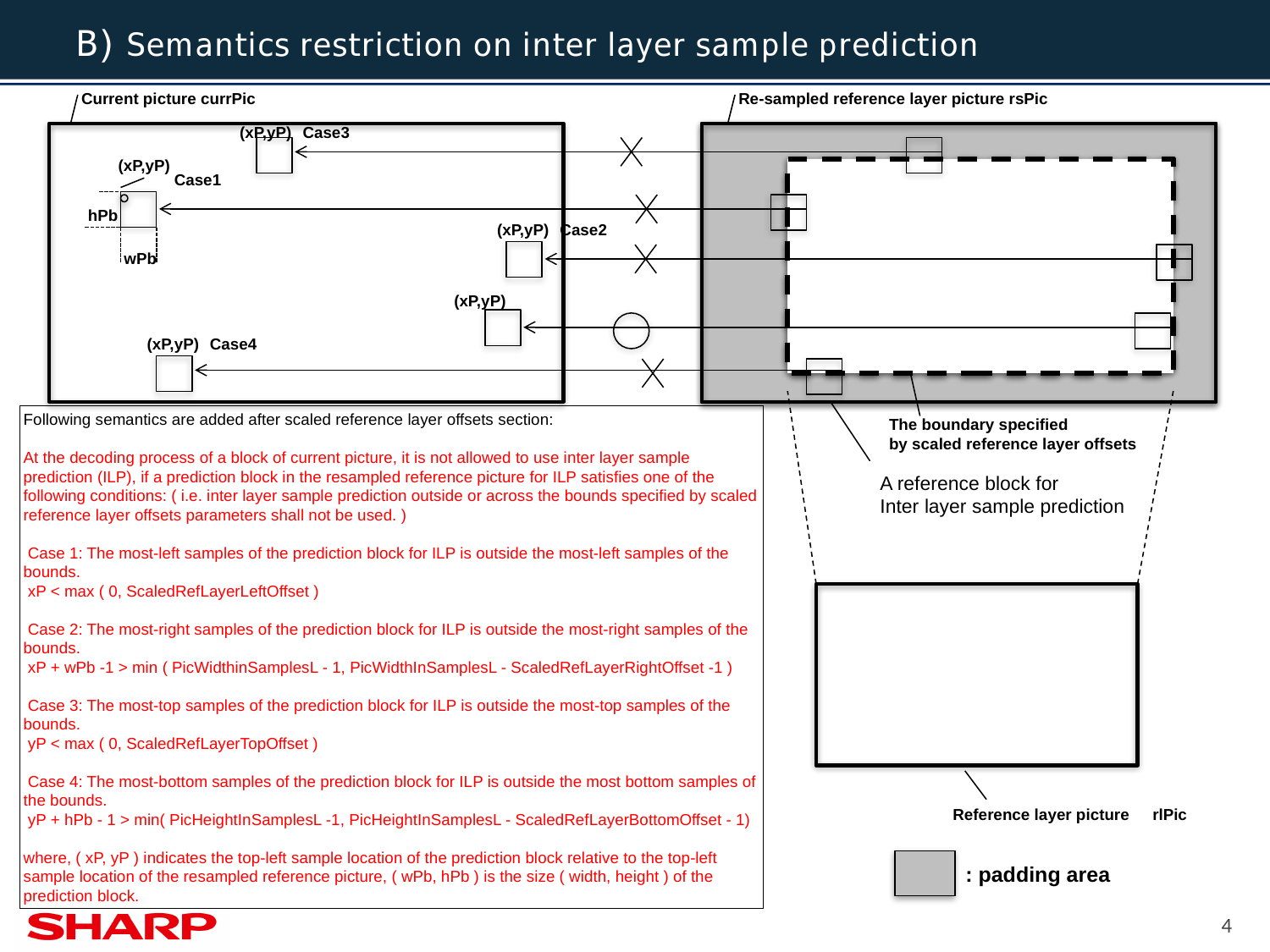

# B) Semantics restriction on inter layer sample prediction
Current picture currPic
Re-sampled reference layer picture rsPic
(xP,yP)
Case3

(xP,yP)

Case1

hPb
(xP,yP)
Case2

wPb

(xP,yP)

(xP,yP)
Case4

Following semantics are added after scaled reference layer offsets section:

At the decoding process of a block of current picture, it is not allowed to use inter layer sample prediction (ILP), if a prediction block in the resampled reference picture for ILP satisfies one of the following conditions: ( i.e. inter layer sample prediction outside or across the bounds specified by scaled reference layer offsets parameters shall not be used. )

 Case 1: The most-left samples of the prediction block for ILP is outside the most-left samples of the bounds.
 xP < max ( 0, ScaledRefLayerLeftOffset )

 Case 2: The most-right samples of the prediction block for ILP is outside the most-right samples of the bounds.
 xP + wPb -1 > min ( PicWidthinSamplesL - 1, PicWidthInSamplesL - ScaledRefLayerRightOffset -1 )

 Case 3: The most-top samples of the prediction block for ILP is outside the most-top samples of the bounds.
 yP < max ( 0, ScaledRefLayerTopOffset )

 Case 4: The most-bottom samples of the prediction block for ILP is outside the most bottom samples of the bounds.
 yP + hPb - 1 > min( PicHeightInSamplesL -1, PicHeightInSamplesL - ScaledRefLayerBottomOffset - 1)

where, ( xP, yP ) indicates the top-left sample location of the prediction block relative to the top-left sample location of the resampled reference picture, ( wPb, hPb ) is the size ( width, height ) of the prediction block.
The boundary specified
by scaled reference layer offsets
A reference block for
Inter layer sample prediction

Reference layer picture　rlPic

: padding area
4